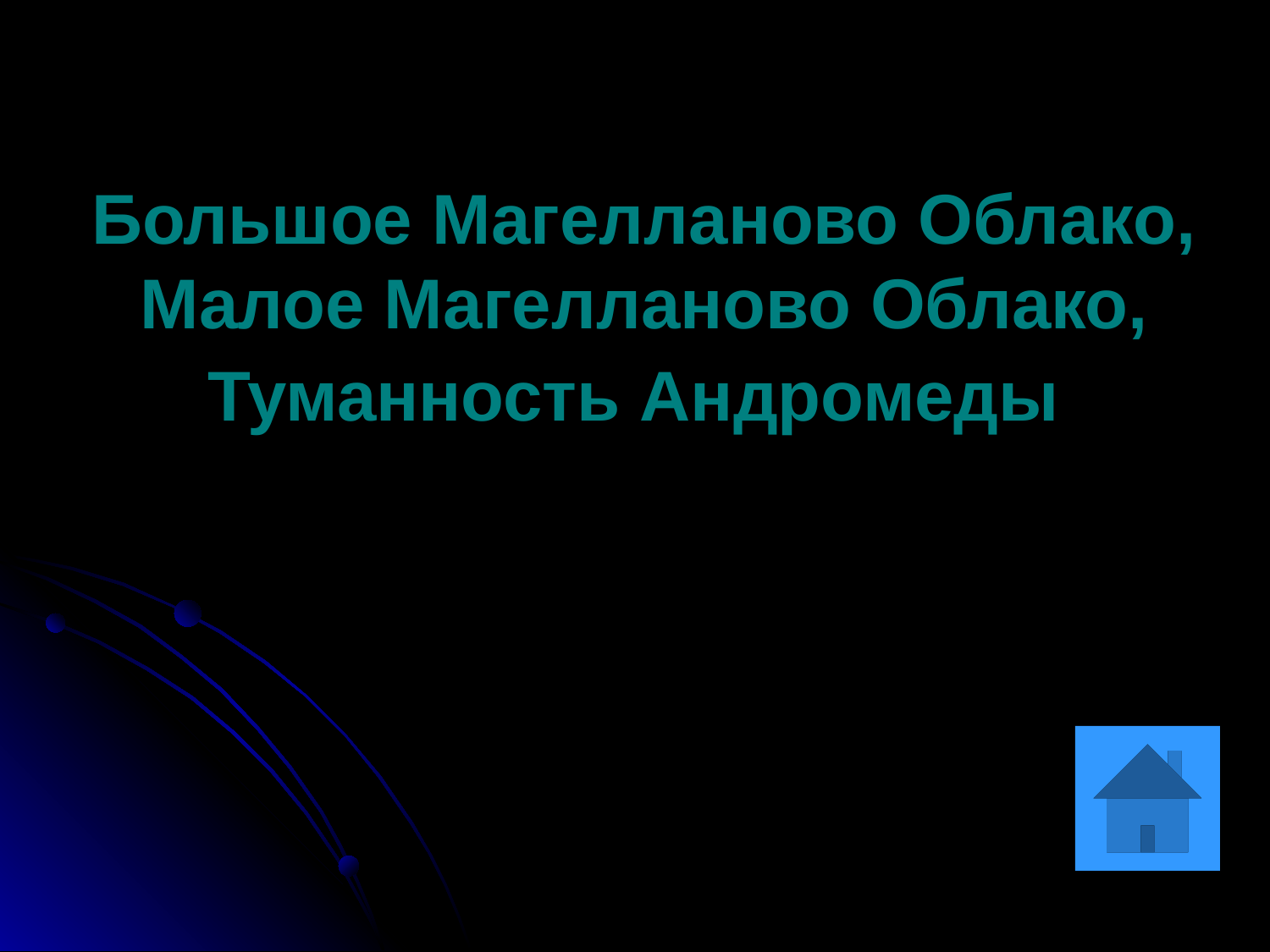

# Большое Магелланово Облако, Малое Магелланово Облако, Туманность Андромеды